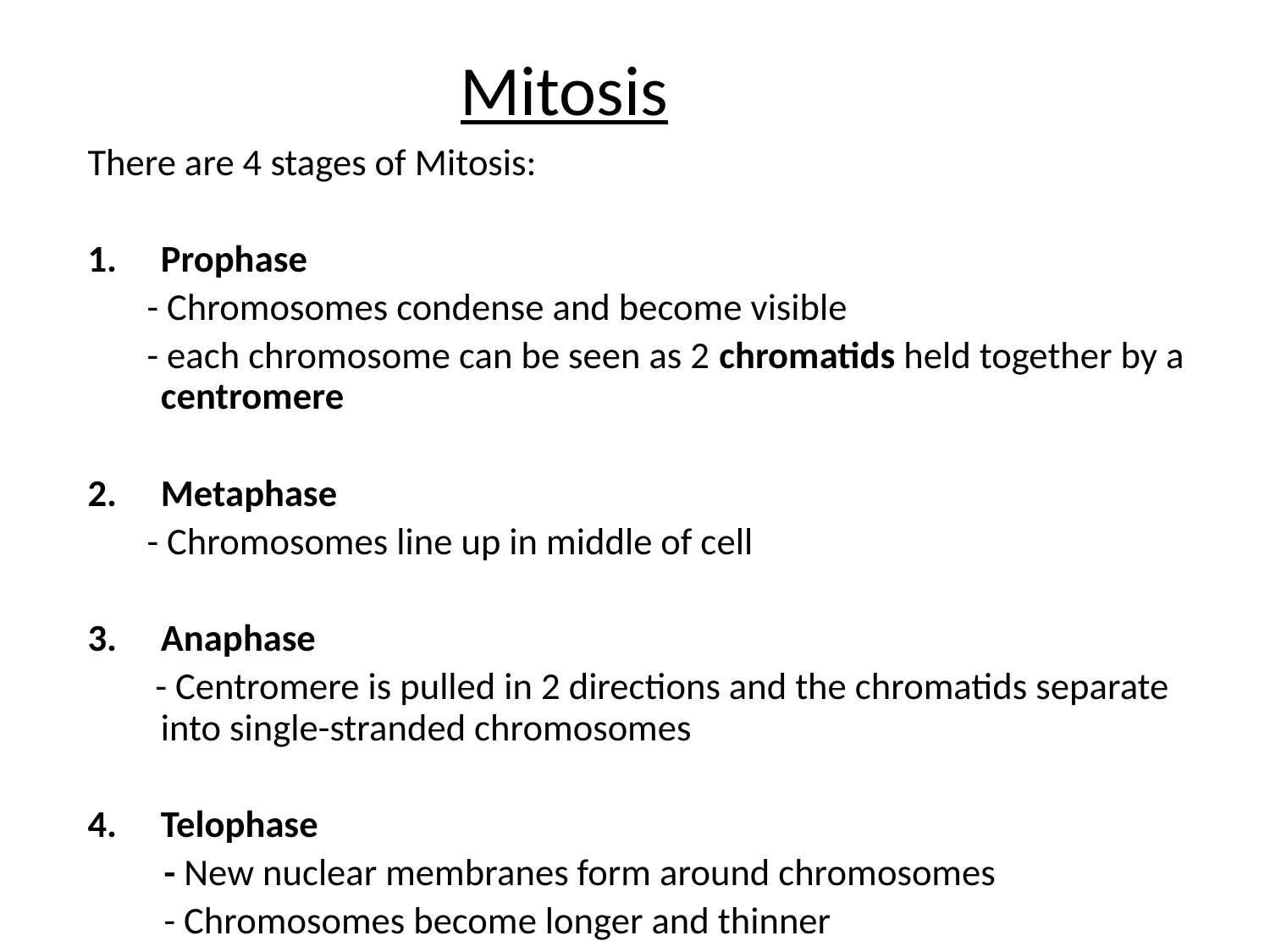

# Mitosis
There are 4 stages of Mitosis:

Prophase
       - Chromosomes condense and become visible
       - each chromosome can be seen as 2 chromatids held together by a centromere

Metaphase
       - Chromosomes line up in middle of cell

Anaphase
        - Centromere is pulled in 2 directions and the chromatids separate into single-stranded chromosomes

Telophase
         - New nuclear membranes form around chromosomes
         - Chromosomes become longer and thinner